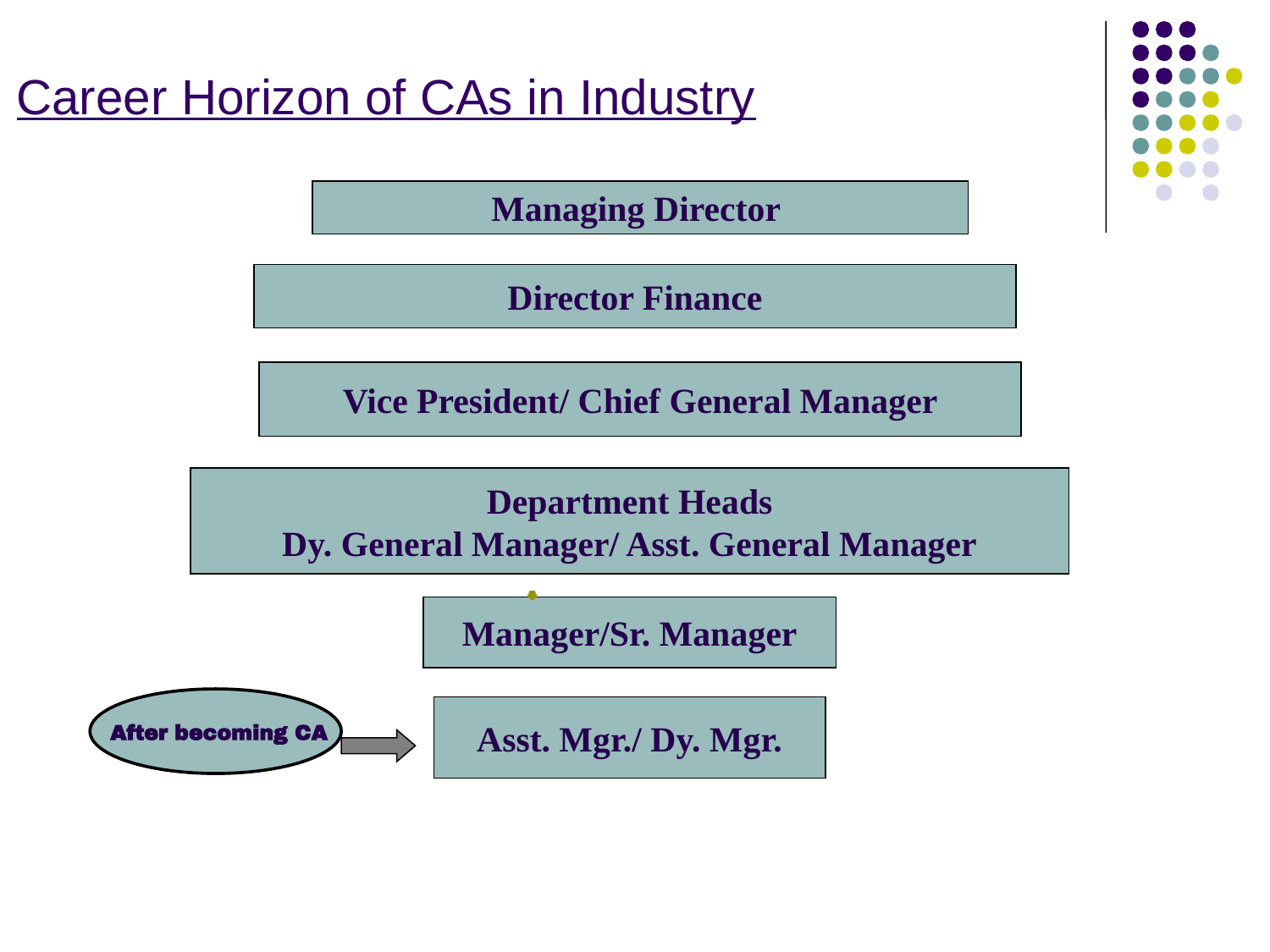

# Career Horizon of CAs in Industry
Managing Director
Director Finance
Vice President/ Chief General Manager

Department Heads
Dy. General Manager/ Asst. General Manager

Manager/Sr. Manager
 After becoming CA
Asst. Mgr./ Dy. Mgr.